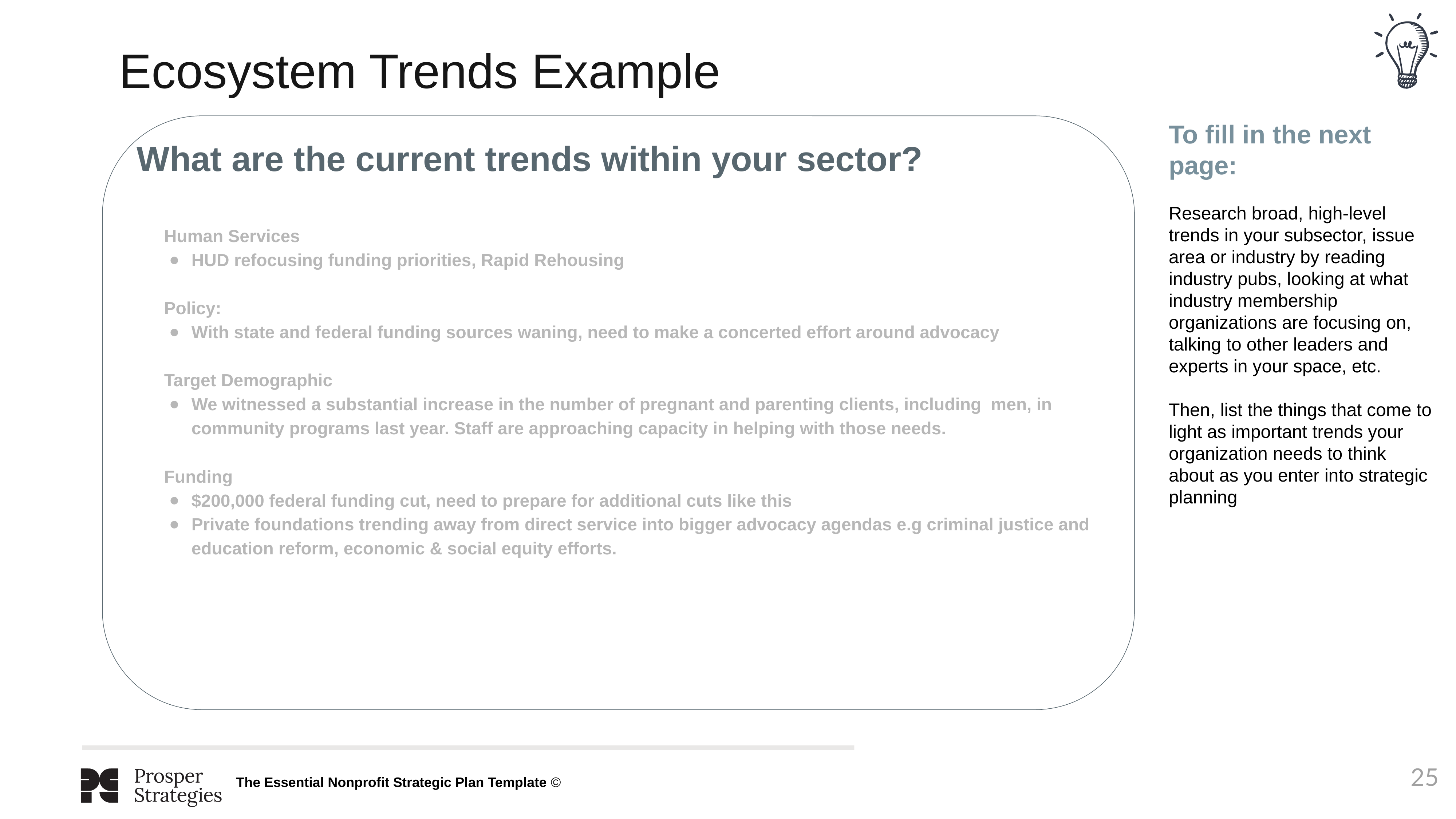

Ecosystem Trends Example
To fill in the next page:

Research broad, high-level trends in your subsector, issue area or industry by reading industry pubs, looking at what industry membership organizations are focusing on, talking to other leaders and experts in your space, etc.

Then, list the things that come to light as important trends your organization needs to think about as you enter into strategic planning
What are the current trends within your sector?

Human Services
HUD refocusing funding priorities, Rapid Rehousing

Policy:
With state and federal funding sources waning, need to make a concerted effort around advocacy

Target Demographic
We witnessed a substantial increase in the number of pregnant and parenting clients, including  men, in community programs last year. Staff are approaching capacity in helping with those needs.

Funding
$200,000 federal funding cut, need to prepare for additional cuts like this
Private foundations trending away from direct service into bigger advocacy agendas e.g criminal justice and education reform, economic & social equity efforts.

    1.0        |         Design
    1.0        |         Research
25